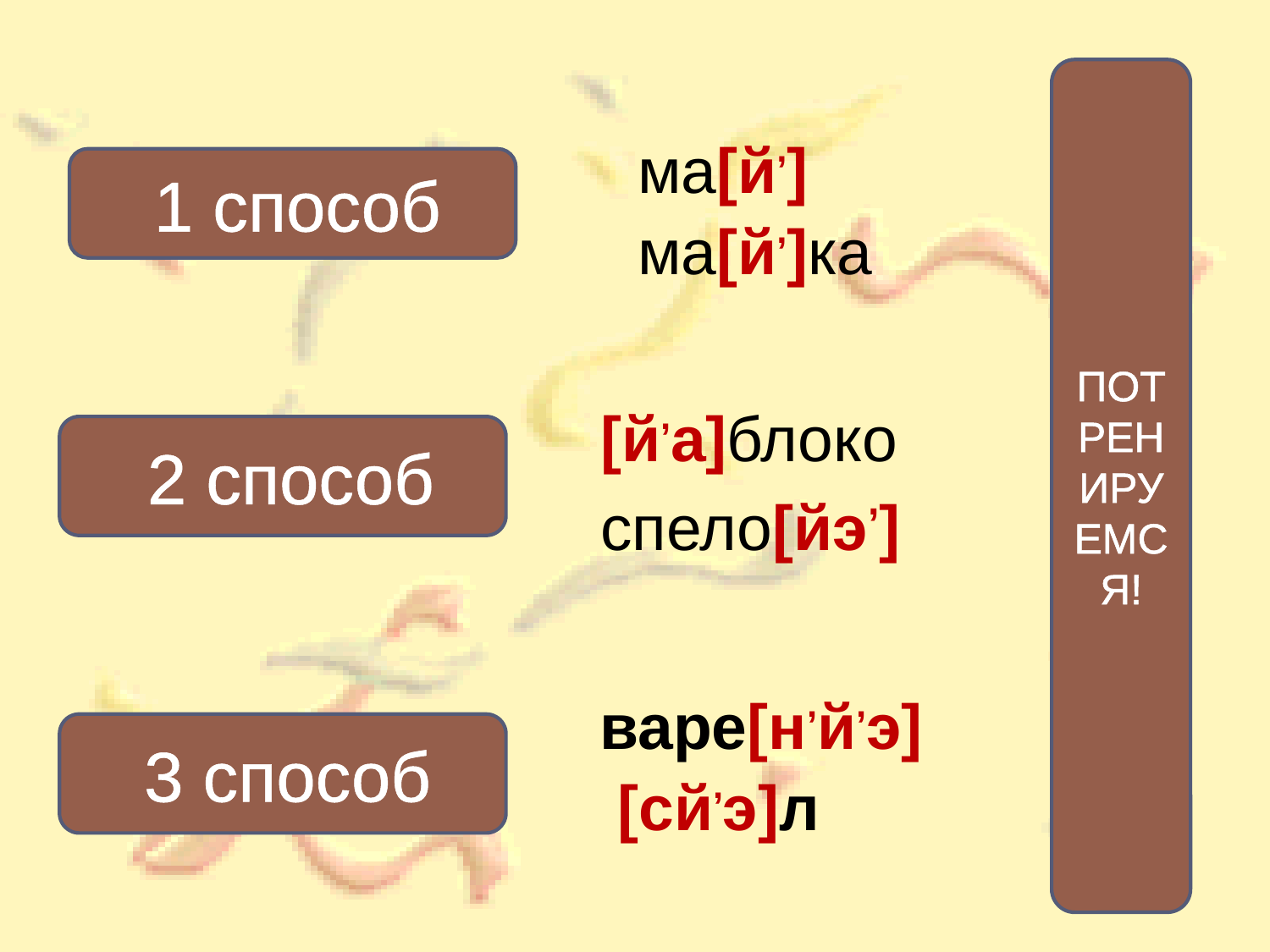

ПОТРЕНИРУЕМСЯ!
ма[й,]
ма[й,]ка
 1 способ
[й,а]блоко
спело[йэ,]
 2 способ
варе[н,й,э]
 [сй,э]л
 3 способ